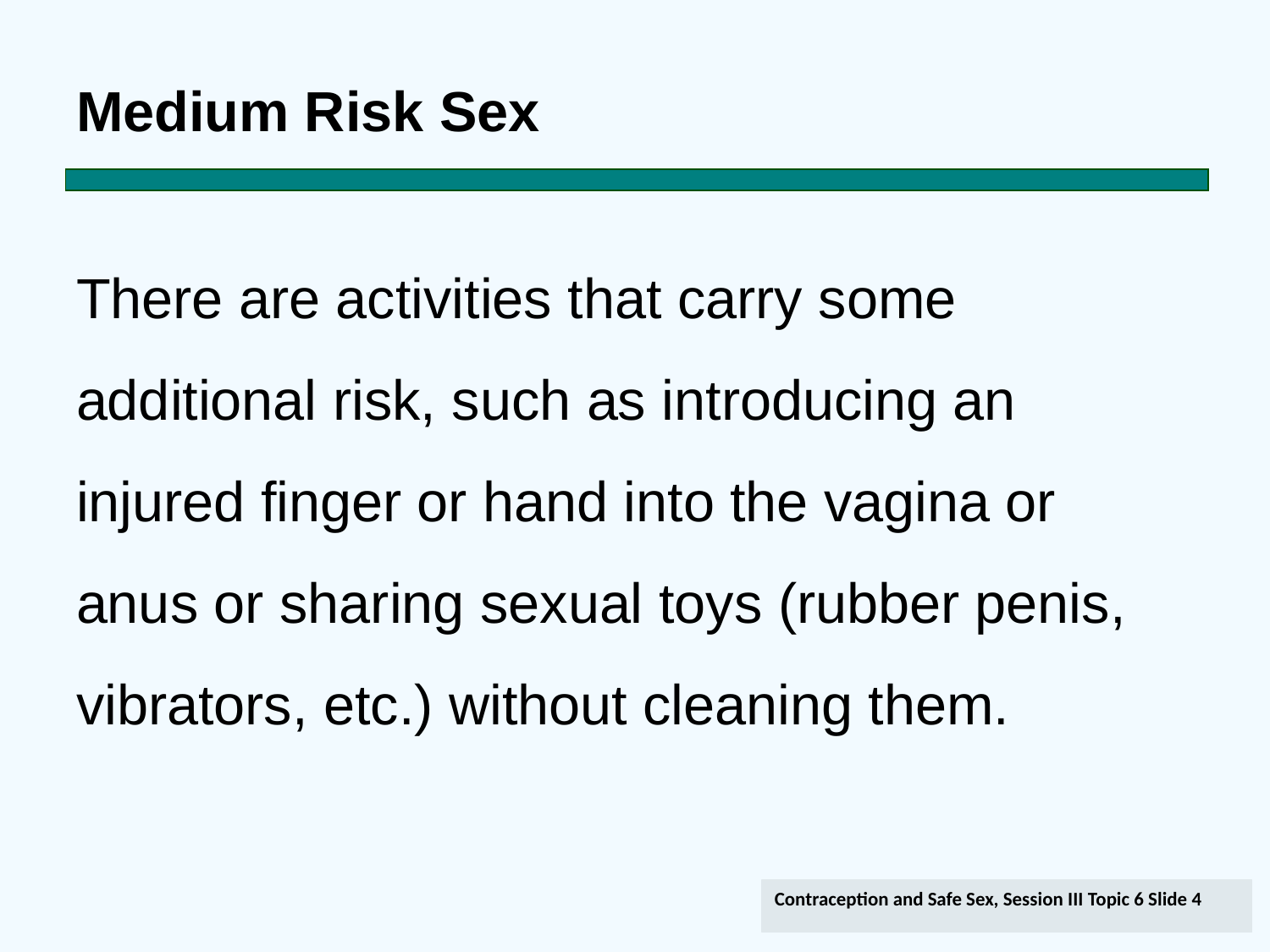

# Medium Risk Sex
There are activities that carry some additional risk, such as introducing an injured finger or hand into the vagina or anus or sharing sexual toys (rubber penis, vibrators, etc.) without cleaning them.
Contraception and Safe Sex, Session III Topic 6 Slide 4